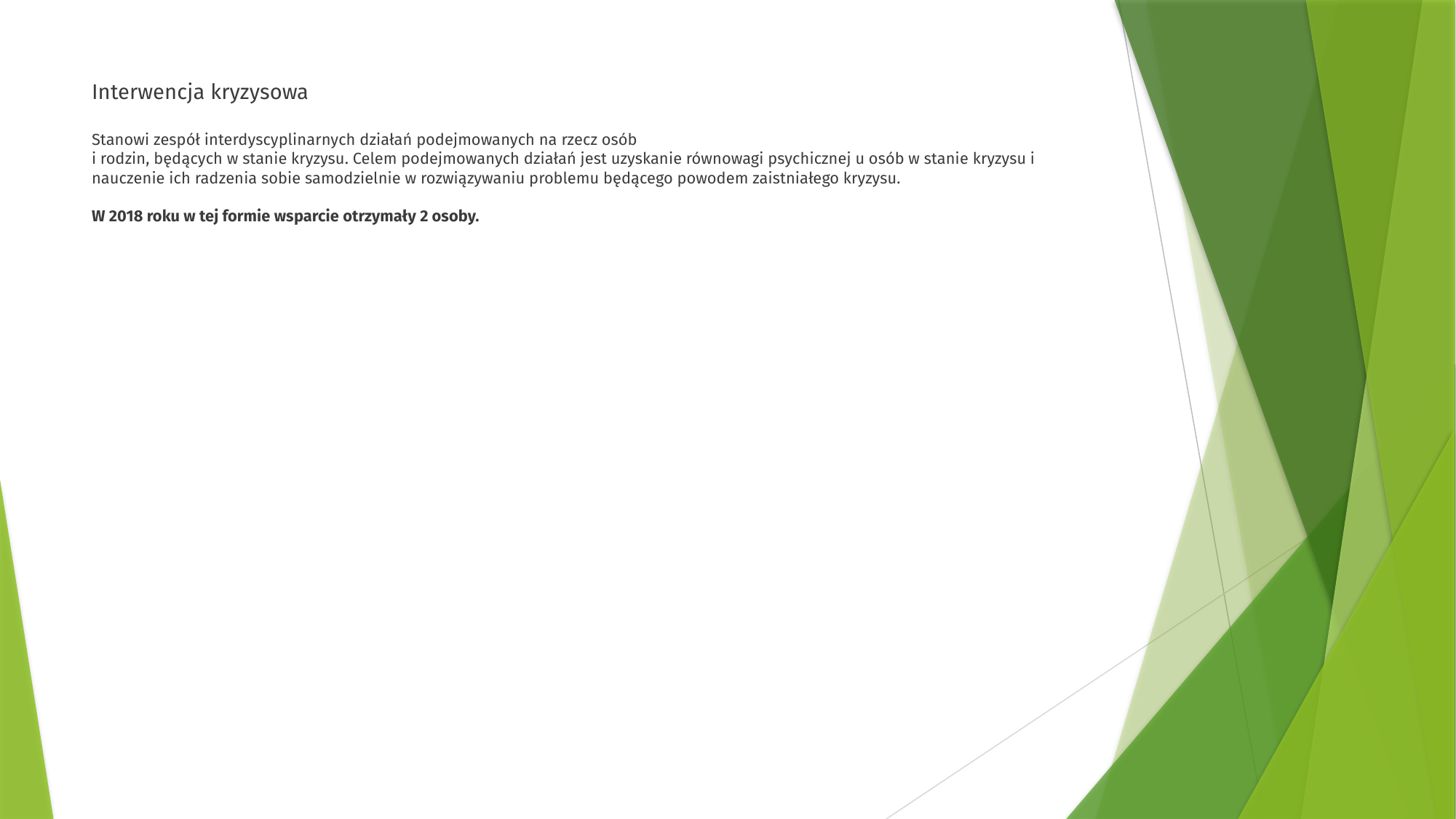

# Interwencja kryzysowa Stanowi zespół interdyscyplinarnych działań podejmowanych na rzecz osób i rodzin, będących w stanie kryzysu. Celem podejmowanych działań jest uzyskanie równowagi psychicznej u osób w stanie kryzysu i nauczenie ich radzenia sobie samodzielnie w rozwiązywaniu problemu będącego powodem zaistniałego kryzysu. W 2018 roku w tej formie wsparcie otrzymały 2 osoby.